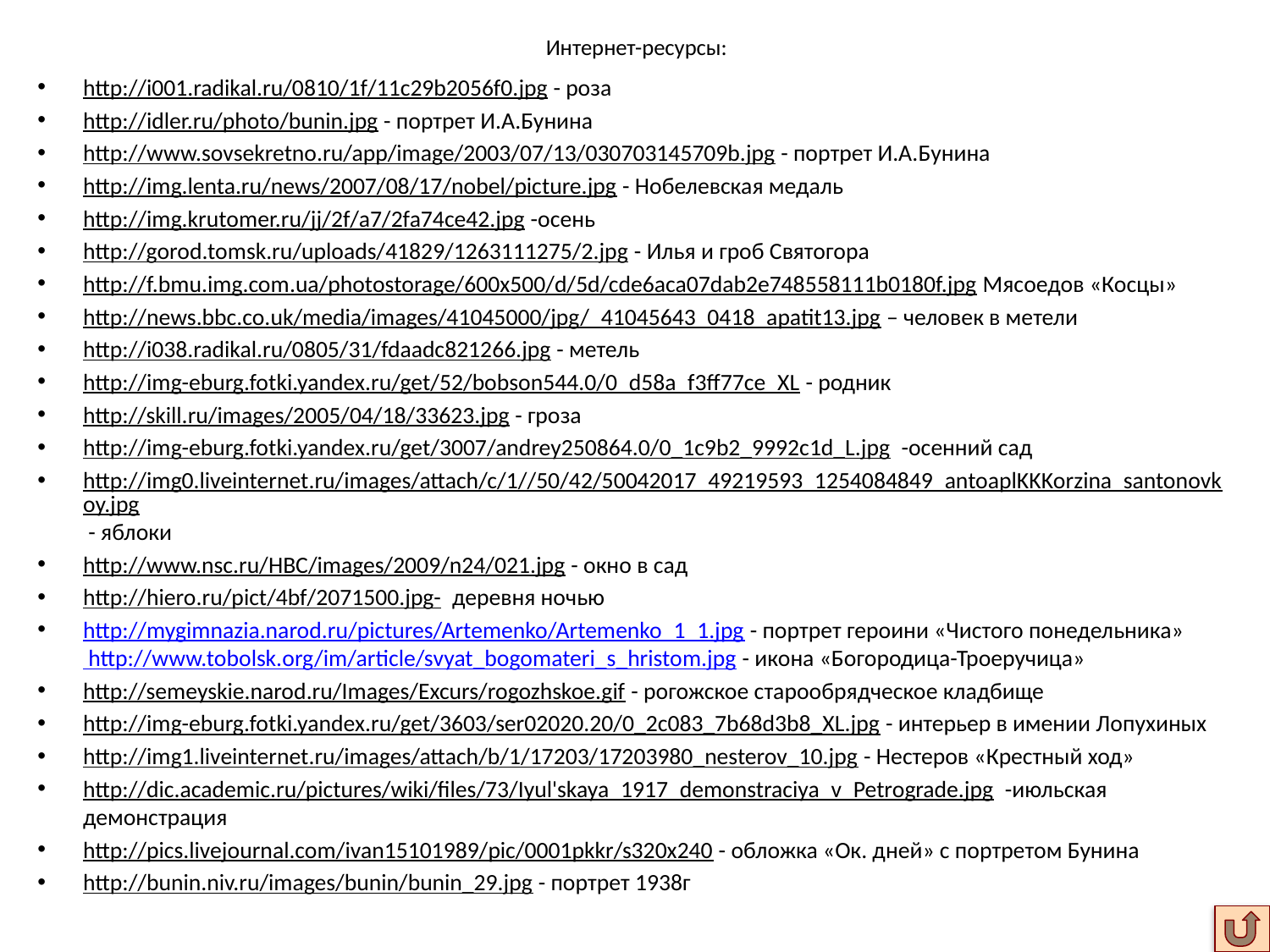

# Интернет-ресурсы:
http://i001.radikal.ru/0810/1f/11c29b2056f0.jpg - роза
http://idler.ru/photo/bunin.jpg - портрет И.А.Бунина
http://www.sovsekretno.ru/app/image/2003/07/13/030703145709b.jpg - портрет И.А.Бунина
http://img.lenta.ru/news/2007/08/17/nobel/picture.jpg - Нобелевская медаль
http://img.krutomer.ru/jj/2f/a7/2fa74ce42.jpg -осень
http://gorod.tomsk.ru/uploads/41829/1263111275/2.jpg - Илья и гроб Святогора
http://f.bmu.img.com.ua/photostorage/600x500/d/5d/cde6aca07dab2e748558111b0180f.jpg Мясоедов «Косцы»
http://news.bbc.co.uk/media/images/41045000/jpg/_41045643_0418_apatit13.jpg – человек в метели
http://i038.radikal.ru/0805/31/fdaadc821266.jpg - метель
http://img-eburg.fotki.yandex.ru/get/52/bobson544.0/0_d58a_f3ff77ce_XL - родник
http://skill.ru/images/2005/04/18/33623.jpg - гроза
http://img-eburg.fotki.yandex.ru/get/3007/andrey250864.0/0_1c9b2_9992c1d_L.jpg  -осенний сад
http://img0.liveinternet.ru/images/attach/c/1//50/42/50042017_49219593_1254084849_antoaplKKKorzina_santonovkoy.jpg - яблоки
http://www.nsc.ru/HBC/images/2009/n24/021.jpg - окно в сад
http://hiero.ru/pict/4bf/2071500.jpg-  деревня ночью
http://mygimnazia.narod.ru/pictures/Artemenko/Artemenko_1_1.jpg - портрет героини «Чистого понедельника» http://www.tobolsk.org/im/article/svyat_bogomateri_s_hristom.jpg - икона «Богородица-Троеручица»
http://semeyskie.narod.ru/Images/Excurs/rogozhskoe.gif - рогожское старообрядческое кладбище
http://img-eburg.fotki.yandex.ru/get/3603/ser02020.20/0_2c083_7b68d3b8_XL.jpg - интерьер в имении Лопухиных
http://img1.liveinternet.ru/images/attach/b/1/17203/17203980_nesterov_10.jpg - Нестеров «Крестный ход»
http://dic.academic.ru/pictures/wiki/files/73/Iyul'skaya_1917_demonstraciya_v_Petrograde.jpg  -июльская демонстрация
http://pics.livejournal.com/ivan15101989/pic/0001pkkr/s320x240 - обложка «Ок. дней» с портретом Бунина
http://bunin.niv.ru/images/bunin/bunin_29.jpg - портрет 1938г